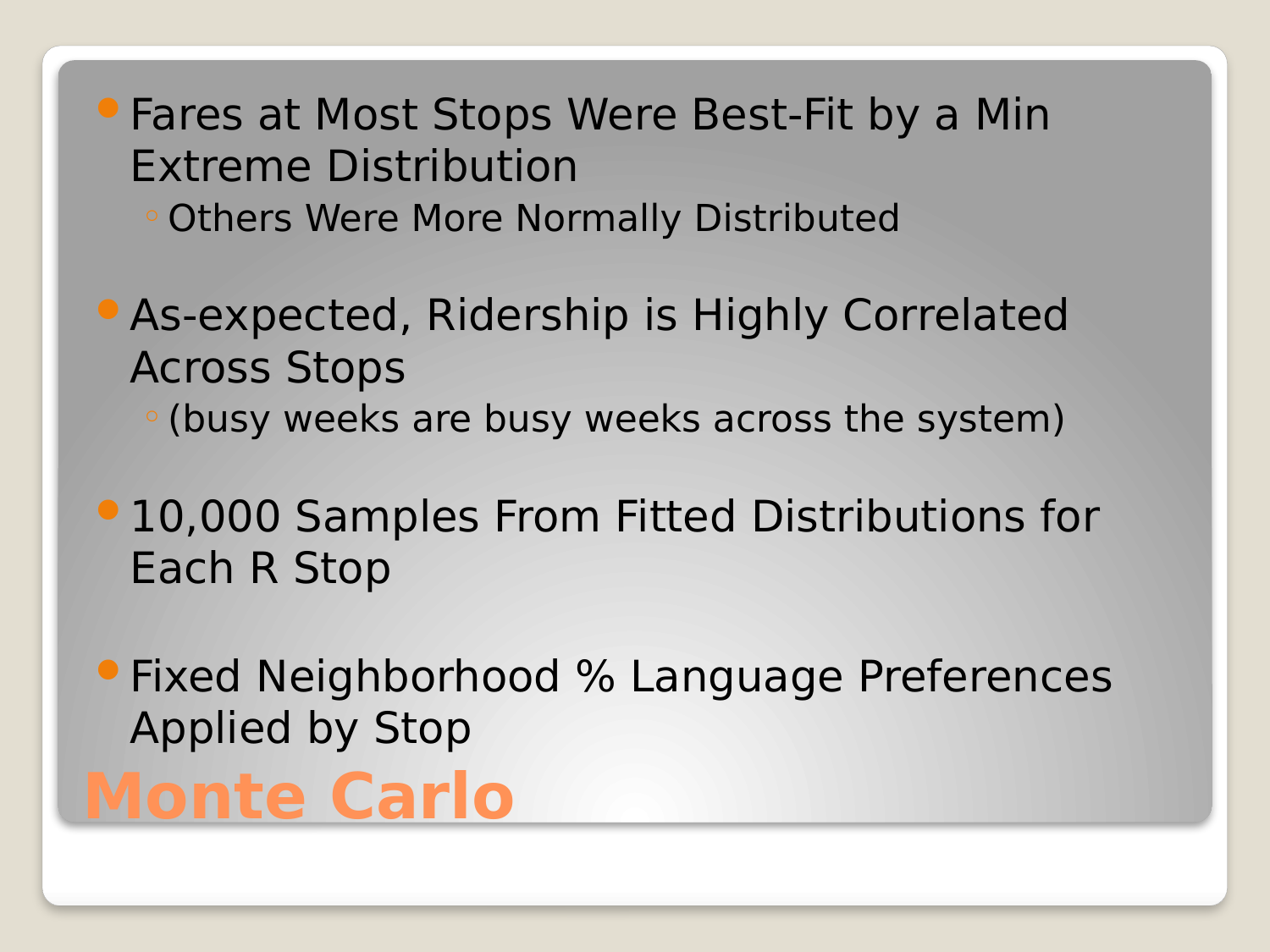

Fares at Most Stops Were Best-Fit by a Min Extreme Distribution
Others Were More Normally Distributed
As-expected, Ridership is Highly Correlated Across Stops
(busy weeks are busy weeks across the system)
10,000 Samples From Fitted Distributions for Each R Stop
Fixed Neighborhood % Language Preferences Applied by Stop
# Monte Carlo